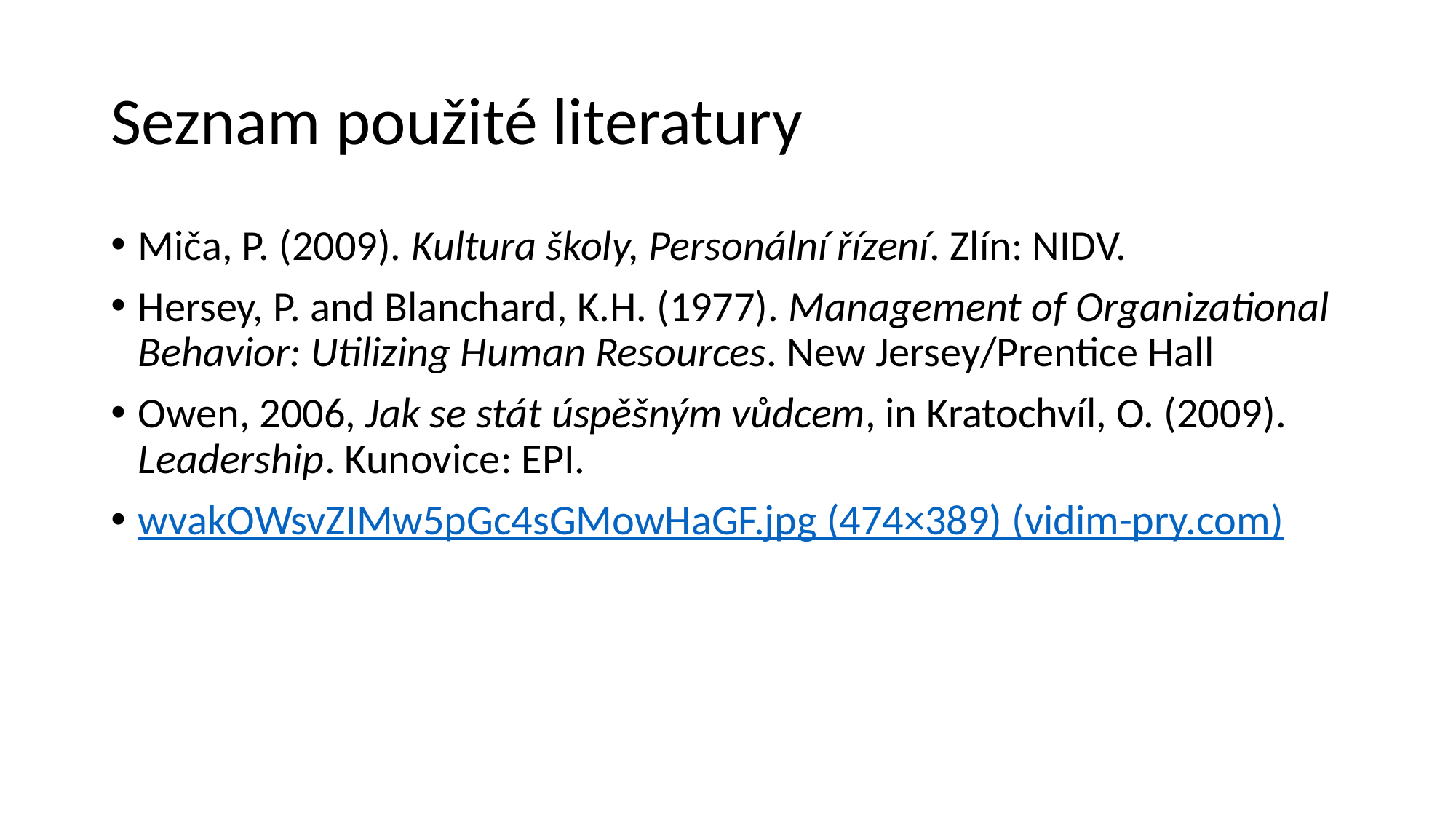

# Seznam použité literatury
Miča, P. (2009). Kultura školy, Personální řízení. Zlín: NIDV.
Hersey, P. and Blanchard, K.H. (1977). Management of Organizational Behavior: Utilizing Human Resources. New Jersey/Prentice Hall
Owen, 2006, Jak se stát úspěšným vůdcem, in Kratochvíl, O. (2009). Leadership. Kunovice: EPI.
wvakOWsvZIMw5pGc4sGMowHaGF.jpg (474×389) (vidim-pry.com)